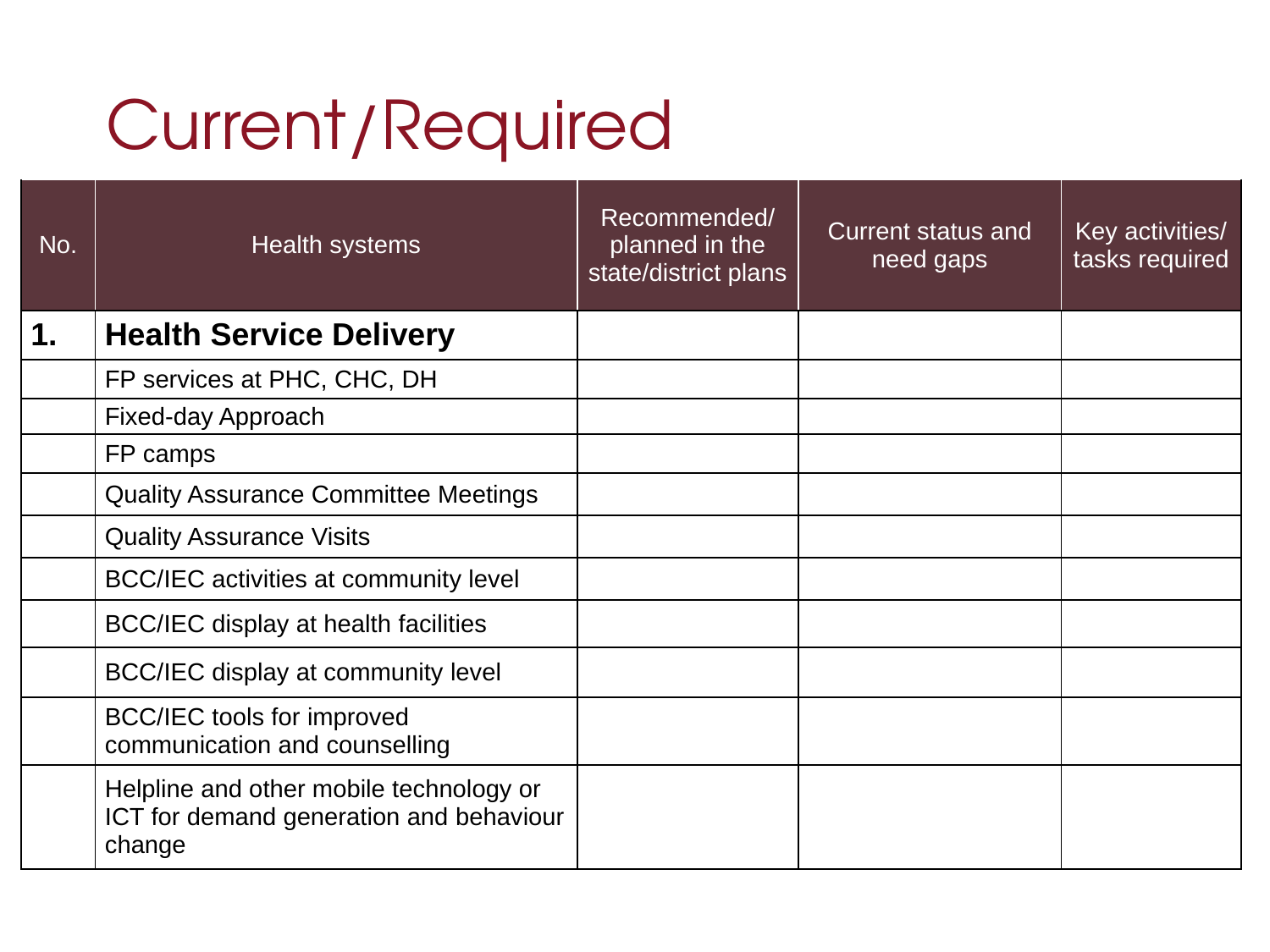

# Current/Required
| No. | Health systems | Recommended/ planned in the state/district plans | Current status and need gaps | Key activities/ tasks required |
| --- | --- | --- | --- | --- |
|  | Health Service Delivery |  |  |  |
|  | FP services at PHC, CHC, DH |  |  |  |
|  | Fixed-day Approach |  |  |  |
|  | FP camps |  |  |  |
|  | Quality Assurance Committee Meetings |  |  |  |
|  | Quality Assurance Visits |  |  |  |
|  | BCC/IEC activities at community level |  |  |  |
|  | BCC/IEC display at health facilities |  |  |  |
|  | BCC/IEC display at community level |  |  |  |
|  | BCC/IEC tools for improved communication and counselling |  |  |  |
|  | Helpline and other mobile technology or ICT for demand generation and behaviour change |  |  |  |